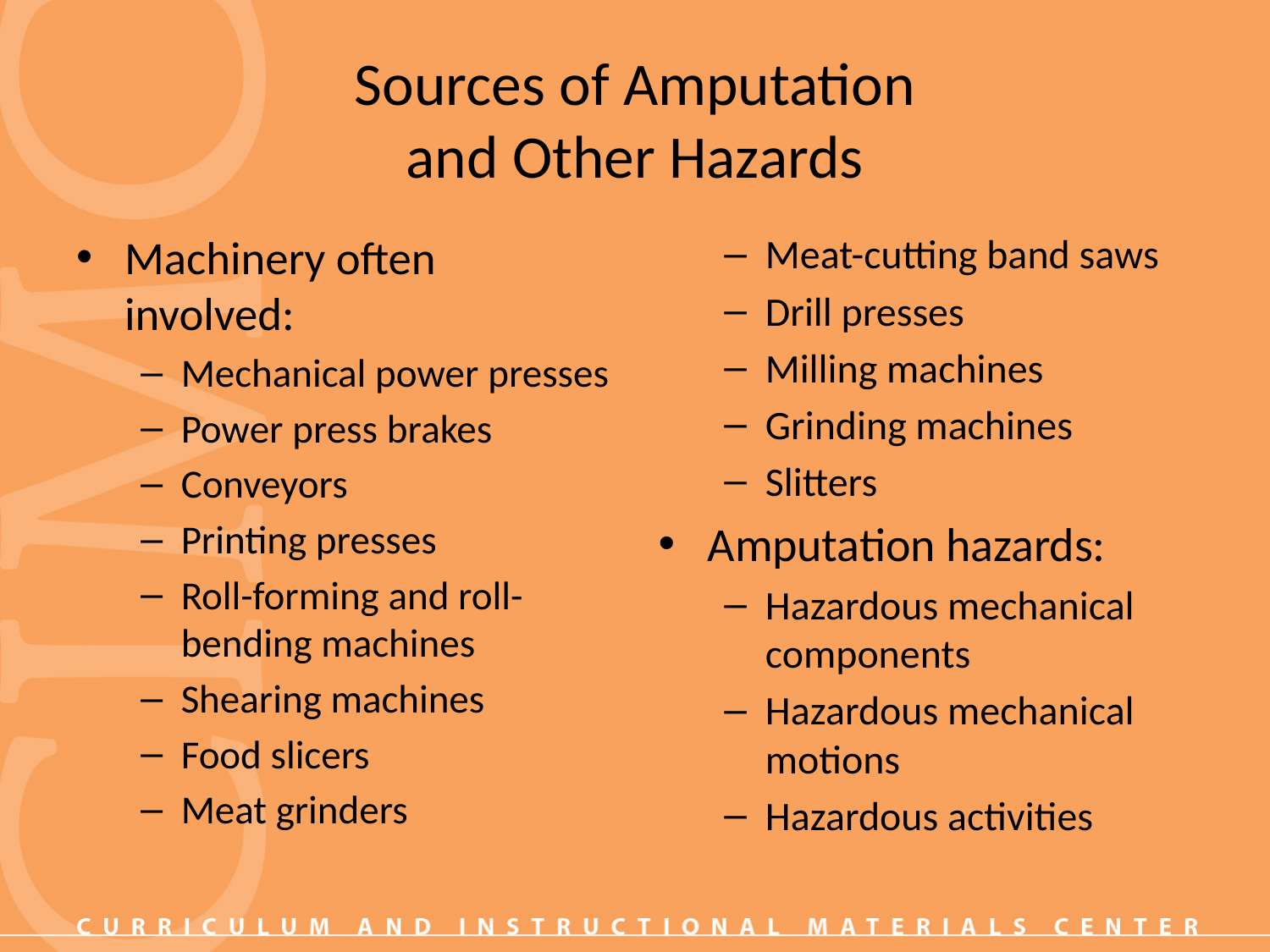

# Sources of Amputation and Other Hazards
Machinery often involved:
Mechanical power presses
Power press brakes
Conveyors
Printing presses
Roll-forming and roll-bending machines
Shearing machines
Food slicers
Meat grinders
Meat-cutting band saws
Drill presses
Milling machines
Grinding machines
Slitters
Amputation hazards:
Hazardous mechanical components
Hazardous mechanical motions
Hazardous activities